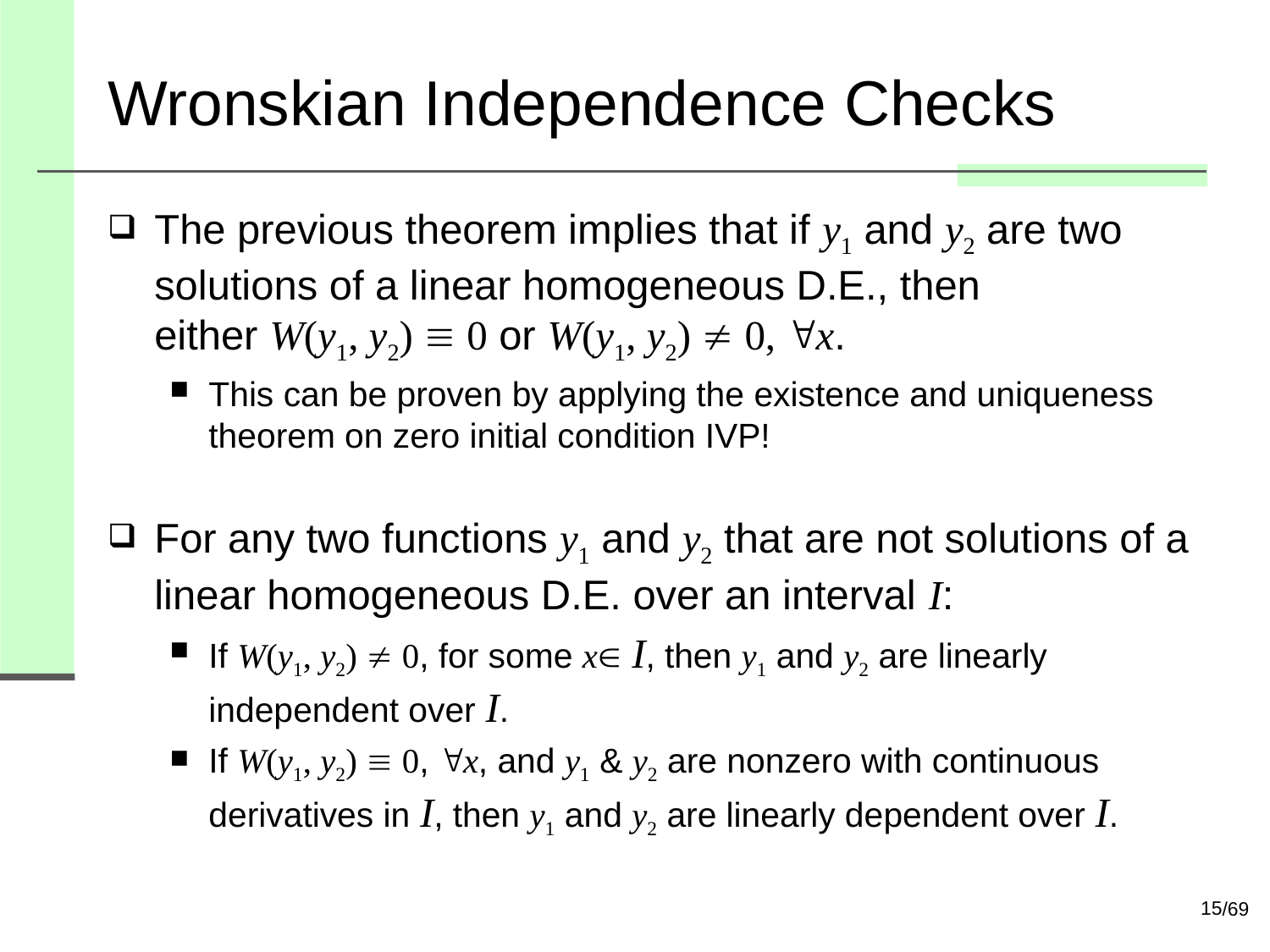

# Wronskian Independence Checks
The previous theorem implies that if y1 and y2 are two solutions of a linear homogeneous D.E., then
either W(y1, y2) ≡ 0 or W(y1, y2) ≠ 0, ∀x.
This can be proven by applying the existence and uniqueness theorem on zero initial condition IVP!

For any two functions y1 and y2 that are not solutions of a linear homogeneous D.E. over an interval I:
If W(y1, y2) ≠ 0, for some x∈ I, then y1 and y2 are linearly independent over I.
If W(y1, y2) ≡ 0, ∀x, and y1 & y2 are nonzero with continuous derivatives in I, then y1 and y2 are linearly dependent over I.
15